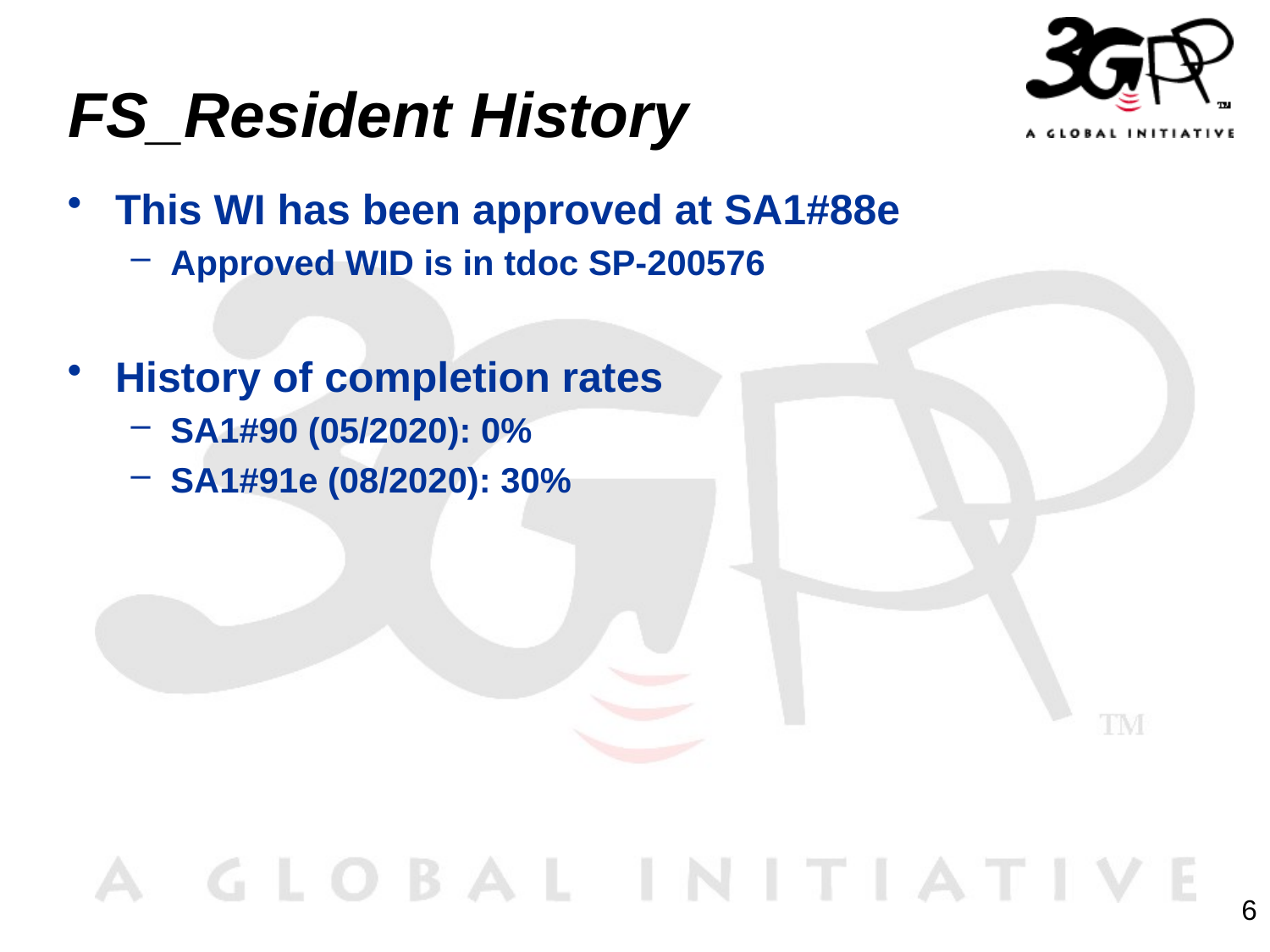

# FS_Resident History
This WI has been approved at SA1#88e
Approved WID is in tdoc SP-200576

History of completion rates
SA1#90 (05/2020): 0%
SA1#91e (08/2020): 30%
6